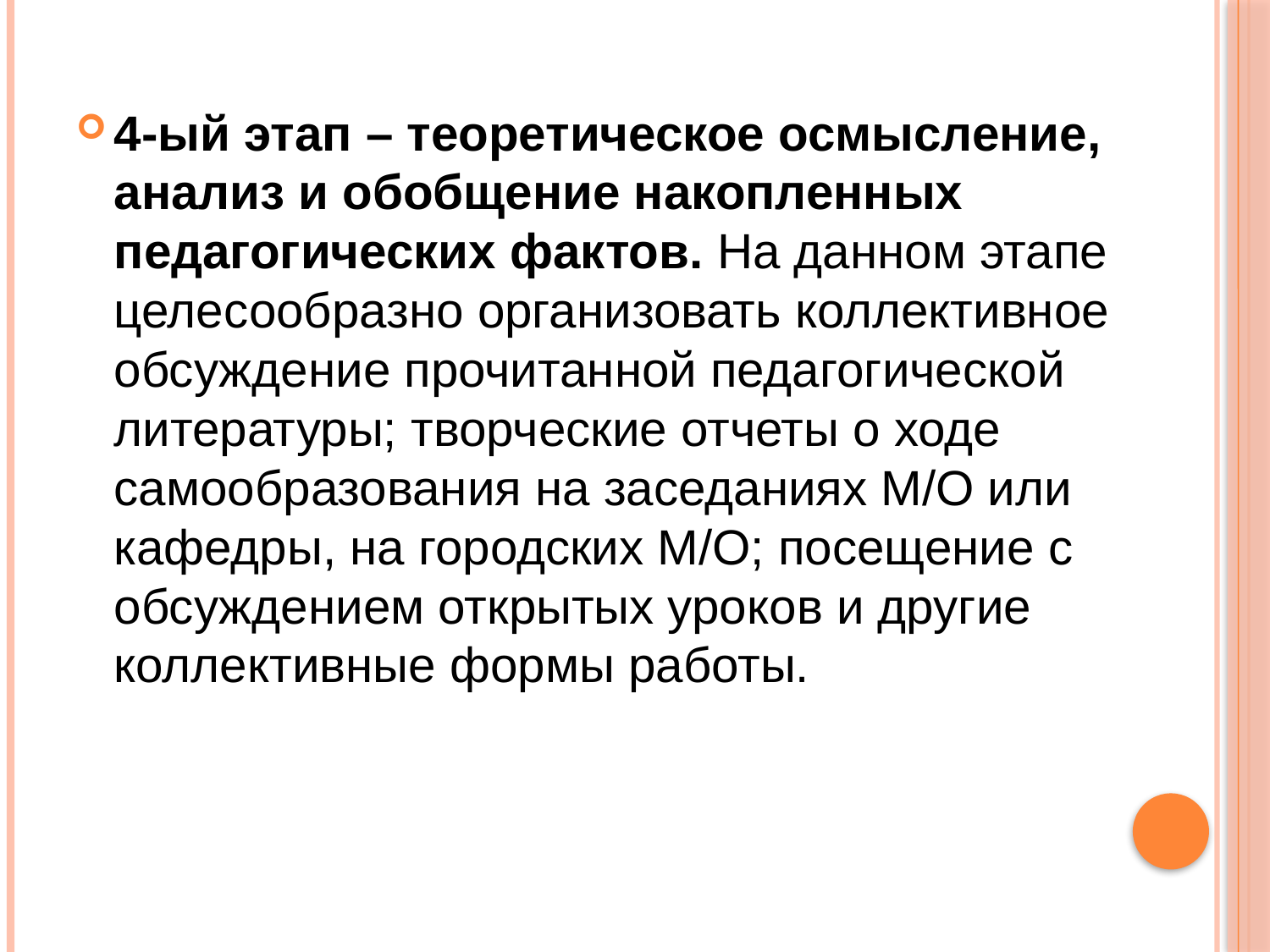

4-ый этап – теоретическое осмысление, анализ и обобщение накопленных педагогических фактов. На данном этапе целесообразно организовать коллективное обсуждение прочитанной педагогической литературы; творческие отчеты о ходе самообразования на заседаниях М/О или кафедры, на городских М/О; посещение с обсуждением открытых уроков и другие коллективные формы работы.